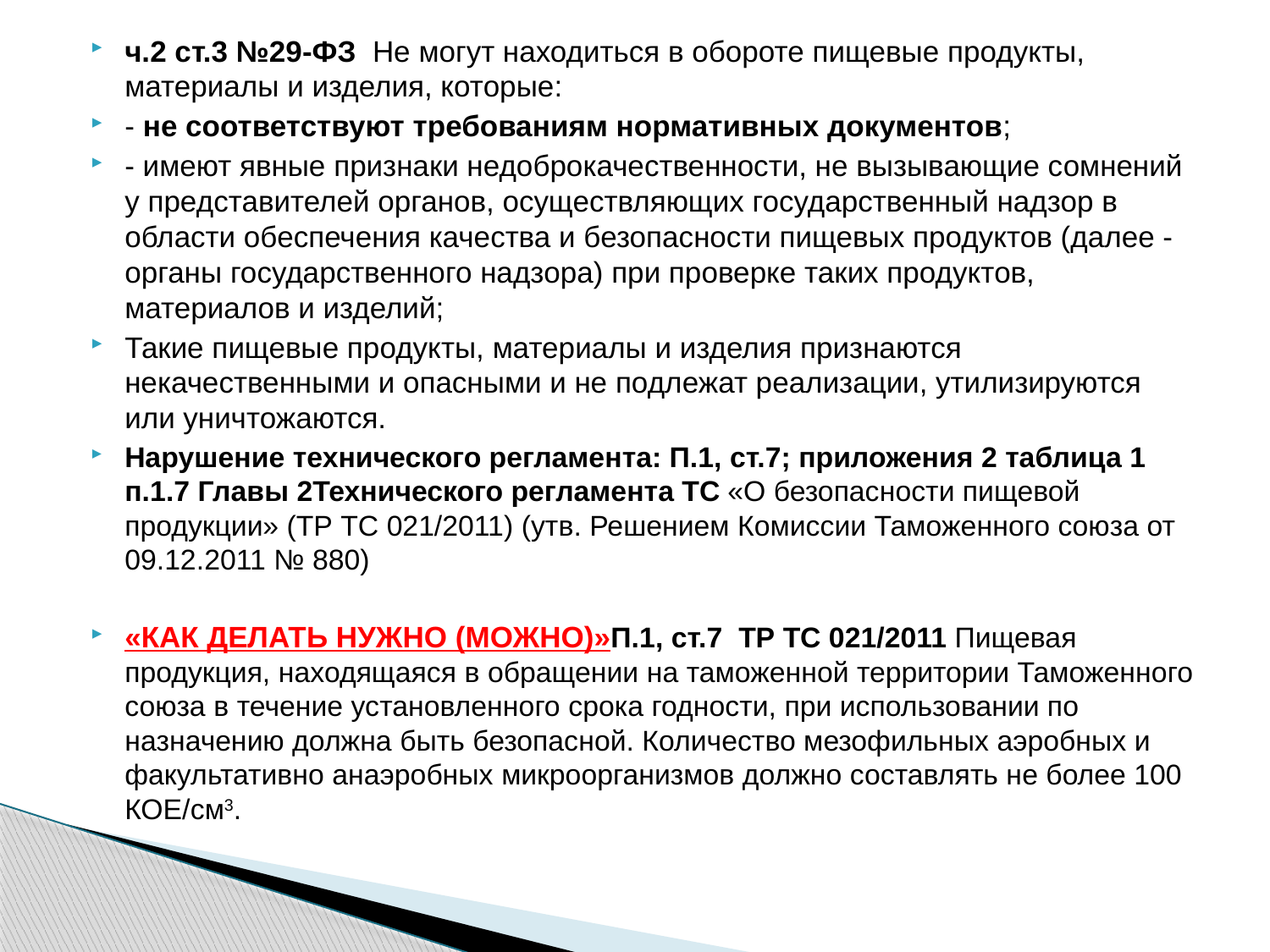

ч.2 ст.3 №29-ФЗ  Не могут находиться в обороте пищевые продукты, материалы и изделия, которые:
- не соответствуют требованиям нормативных документов;
- имеют явные признаки недоброкачественности, не вызывающие сомнений у представителей органов, осуществляющих государственный надзор в области обеспечения качества и безопасности пищевых продуктов (далее - органы государственного надзора) при проверке таких продуктов, материалов и изделий;
Такие пищевые продукты, материалы и изделия признаются некачественными и опасными и не подлежат реализации, утилизируются или уничтожаются.
Нарушение технического регламента: П.1, ст.7; приложения 2 таблица 1 п.1.7 Главы 2Технического регламента ТС «О безопасности пищевой продукции» (ТР ТС 021/2011) (утв. Решением Комиссии Таможенного союза от 09.12.2011 № 880)

«КАК ДЕЛАТЬ НУЖНО (МОЖНО)»П.1, ст.7  ТР ТС 021/2011 Пищевая продукция, находящаяся в обращении на таможенной территории Таможенного союза в течение установленного срока годности, при использовании по назначению должна быть безопасной. Количество мезофильных аэробных и факультативно анаэробных микроорганизмов должно составлять не более 100 КОЕ/см3.